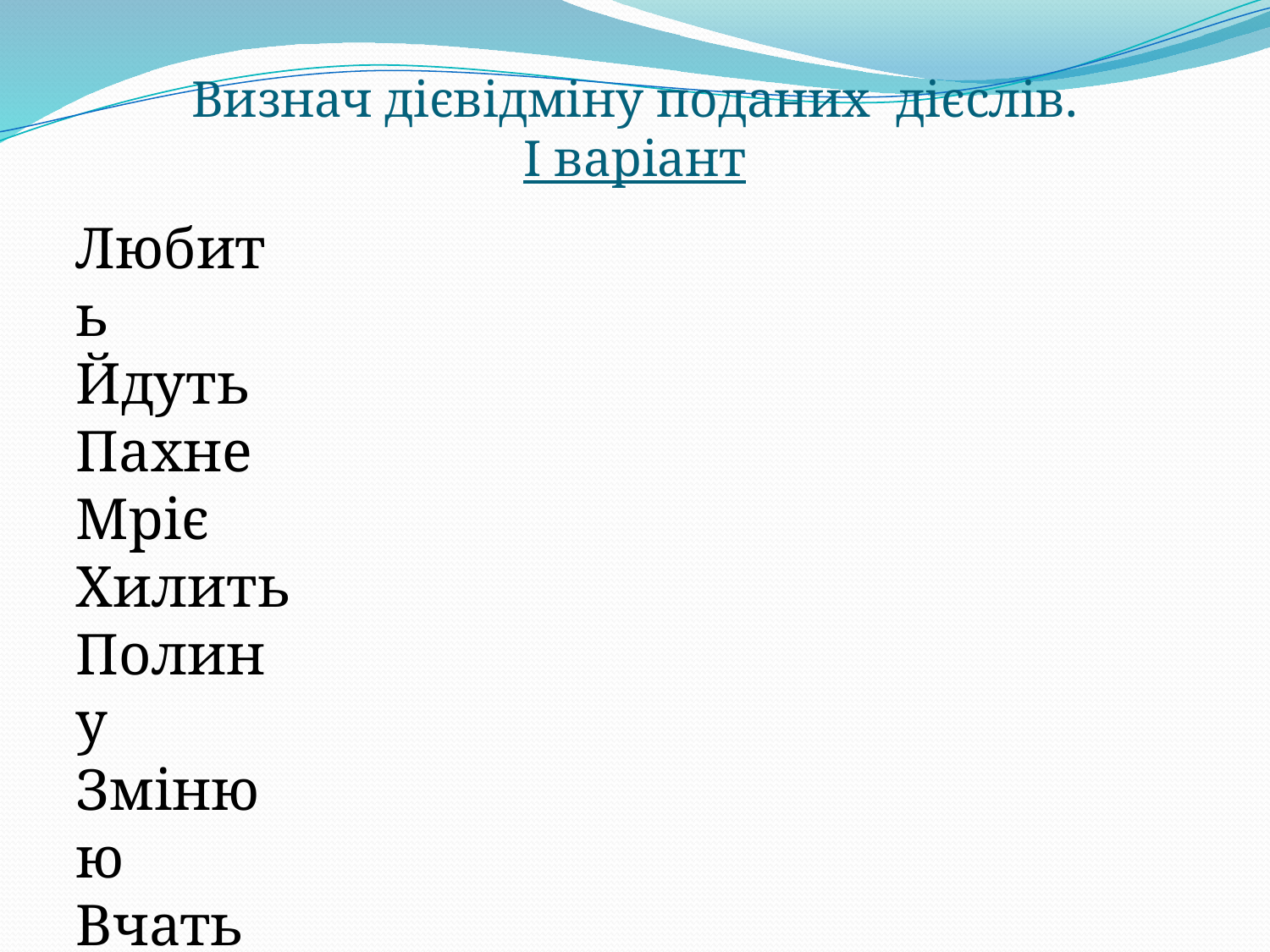

# Визнач дієвідміну поданих  дієслів. І варіант
Любить
Йдуть
Пахне
Мріє
Хилить
Полину
Змінюю
Вчать
Сплю
Полечу